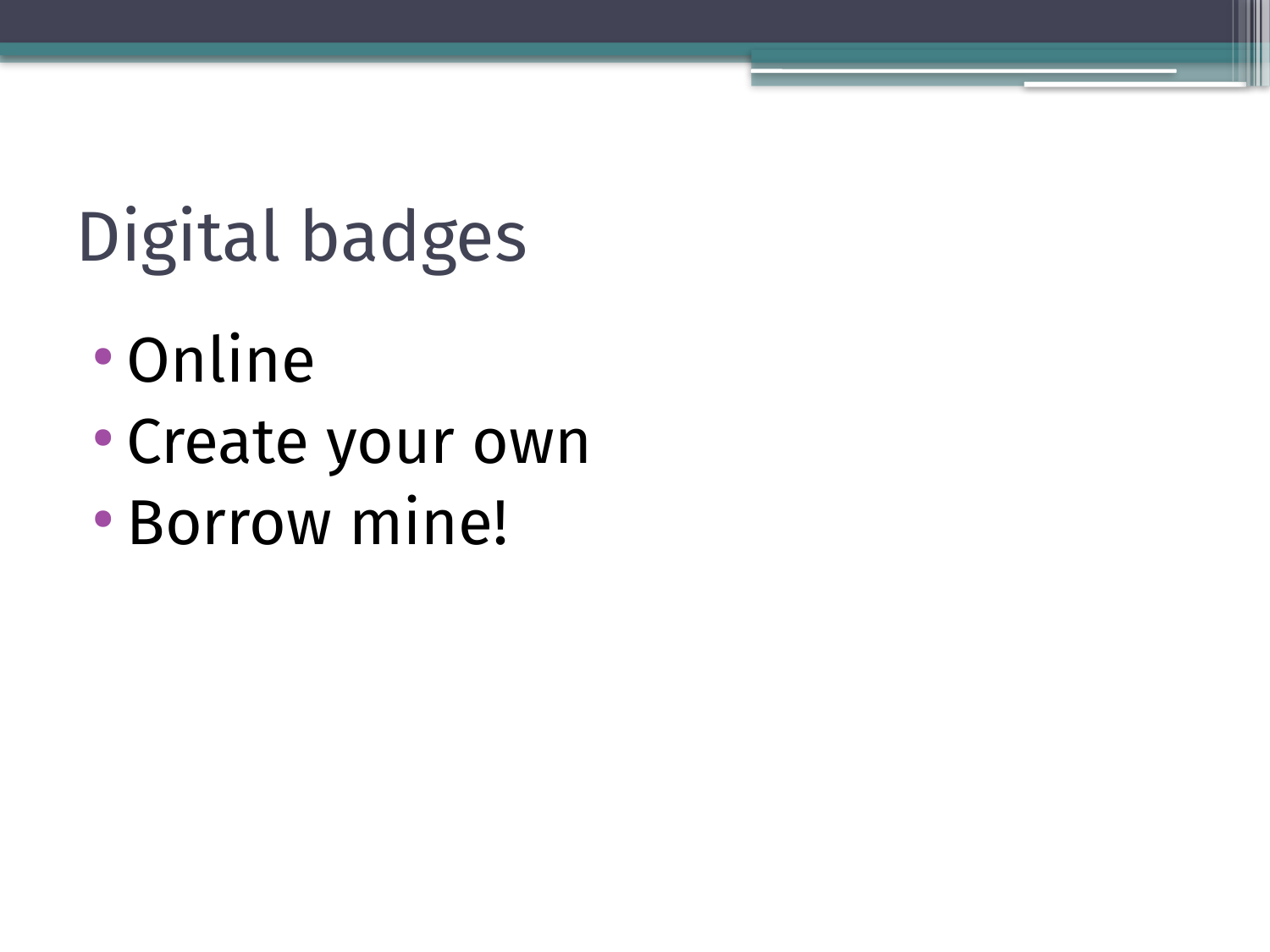

# Digital badges
Online
Create your own
Borrow mine!